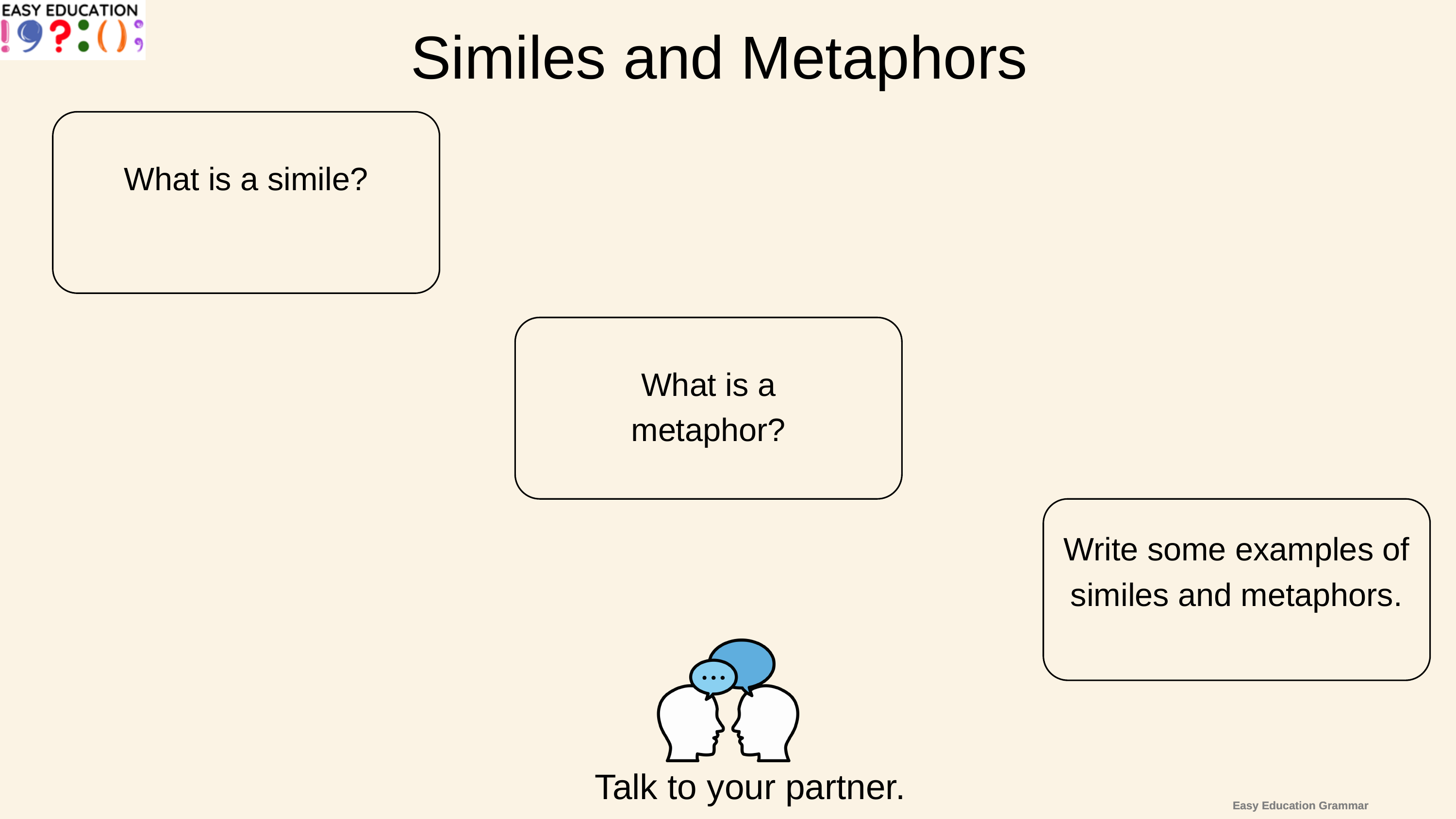

Similes and Metaphors

What is a simile?

What is a metaphor?

Write some examples of similes and metaphors.

Talk to your partner.